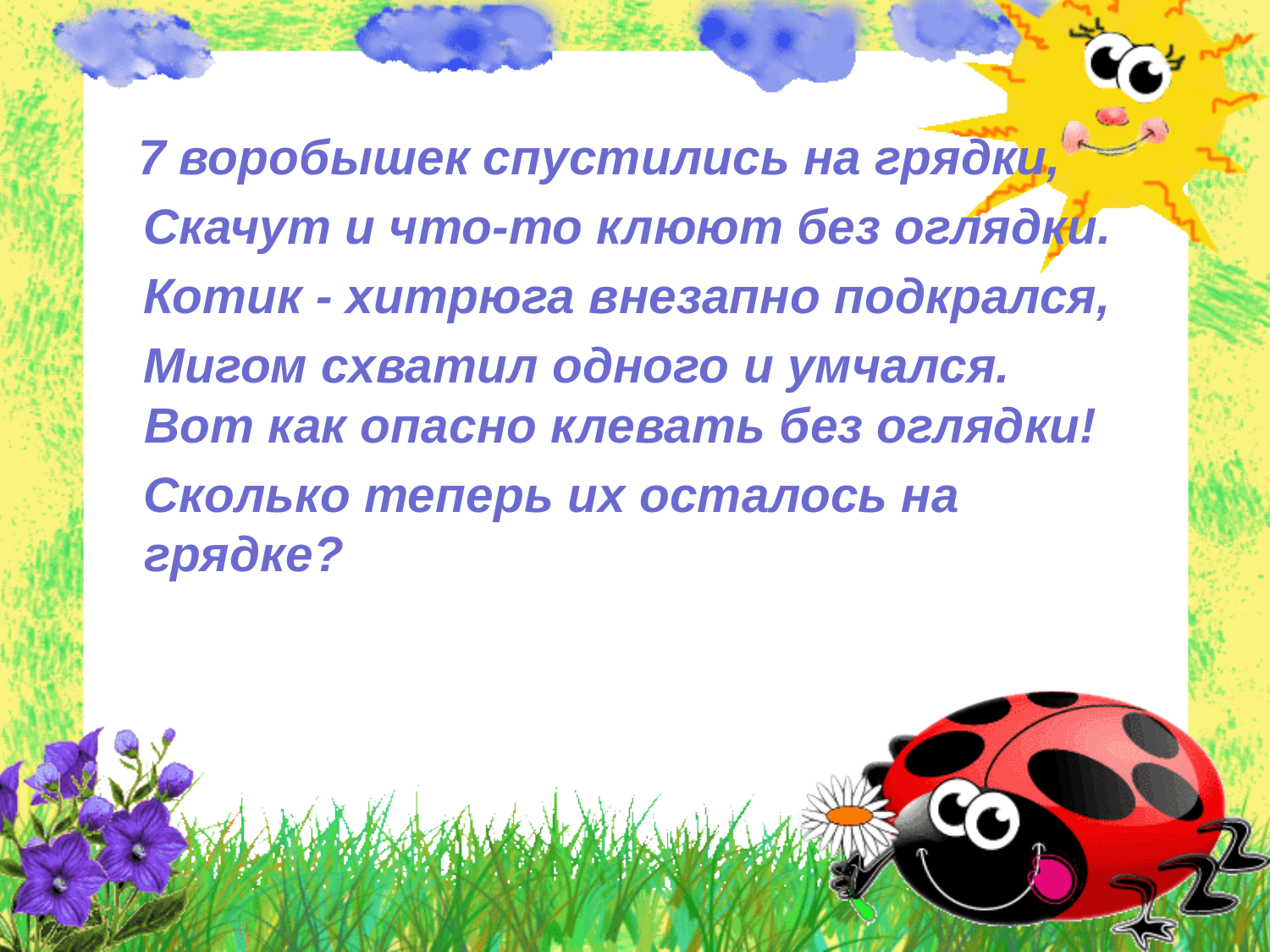

7 воробышек спустились на грядки,
   Скачут и что-то клюют без оглядки.
   Котик - хитрюга внезапно подкрался,
   Мигом схватил одного и умчался.      Вот как опасно клевать без оглядки!
   Сколько теперь их осталось на грядке?